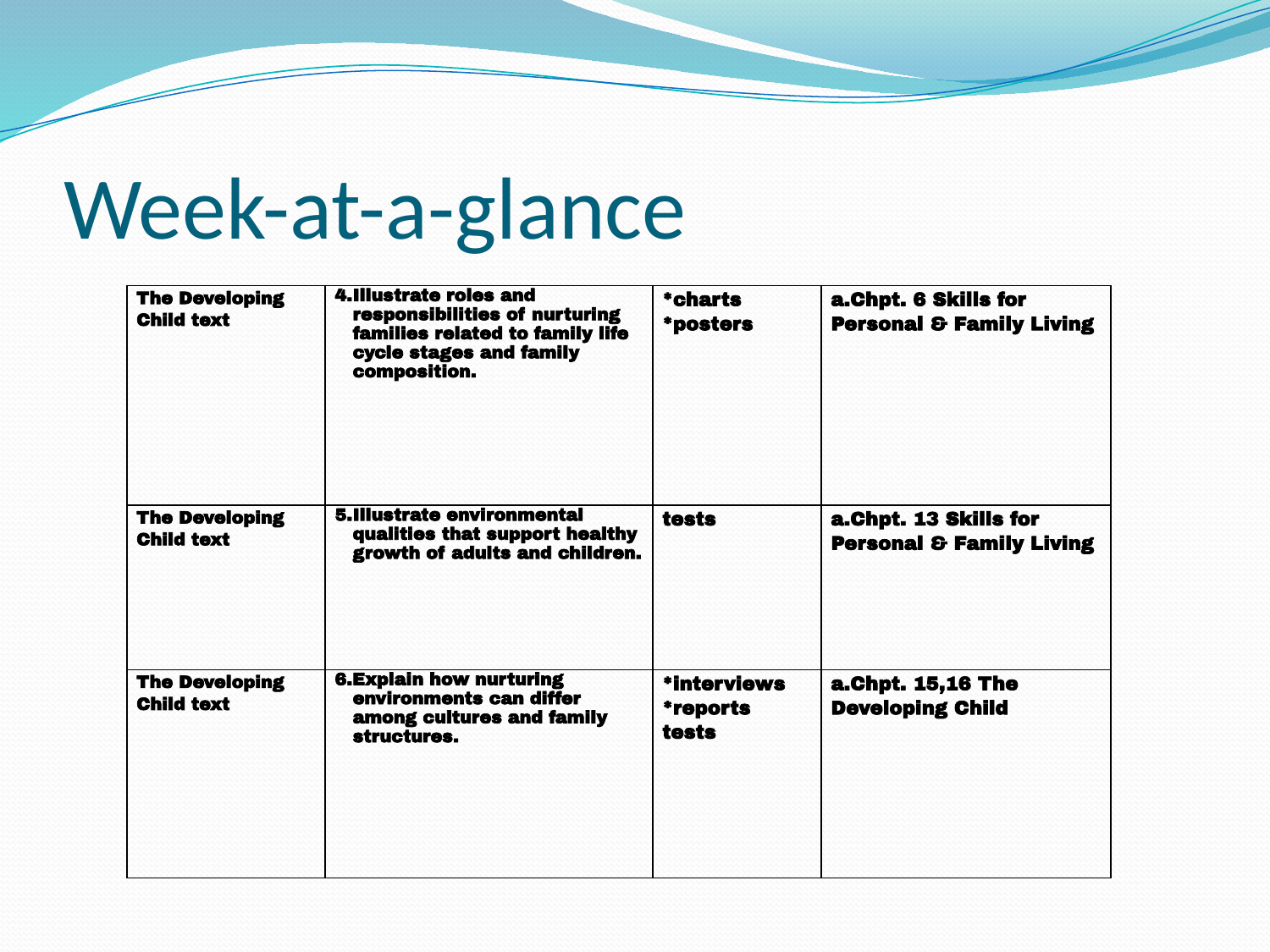

# Week-at-a-glance
| The Developing Child text | 4. Illustrate roles and responsibilities of nurturing families related to family life cycle stages and family composition. | \*charts \*posters | a.Chpt. 6 Skills for Personal & Family Living |
| --- | --- | --- | --- |
| The Developing Child text | 5. Illustrate environmental qualities that support healthy growth of adults and children. | tests | a.Chpt. 13 Skills for Personal & Family Living |
| The Developing Child text | 6.Explain how nurturing environments can differ among cultures and family structures. | \*interviews \*reports tests | a.Chpt. 15,16 The Developing Child |